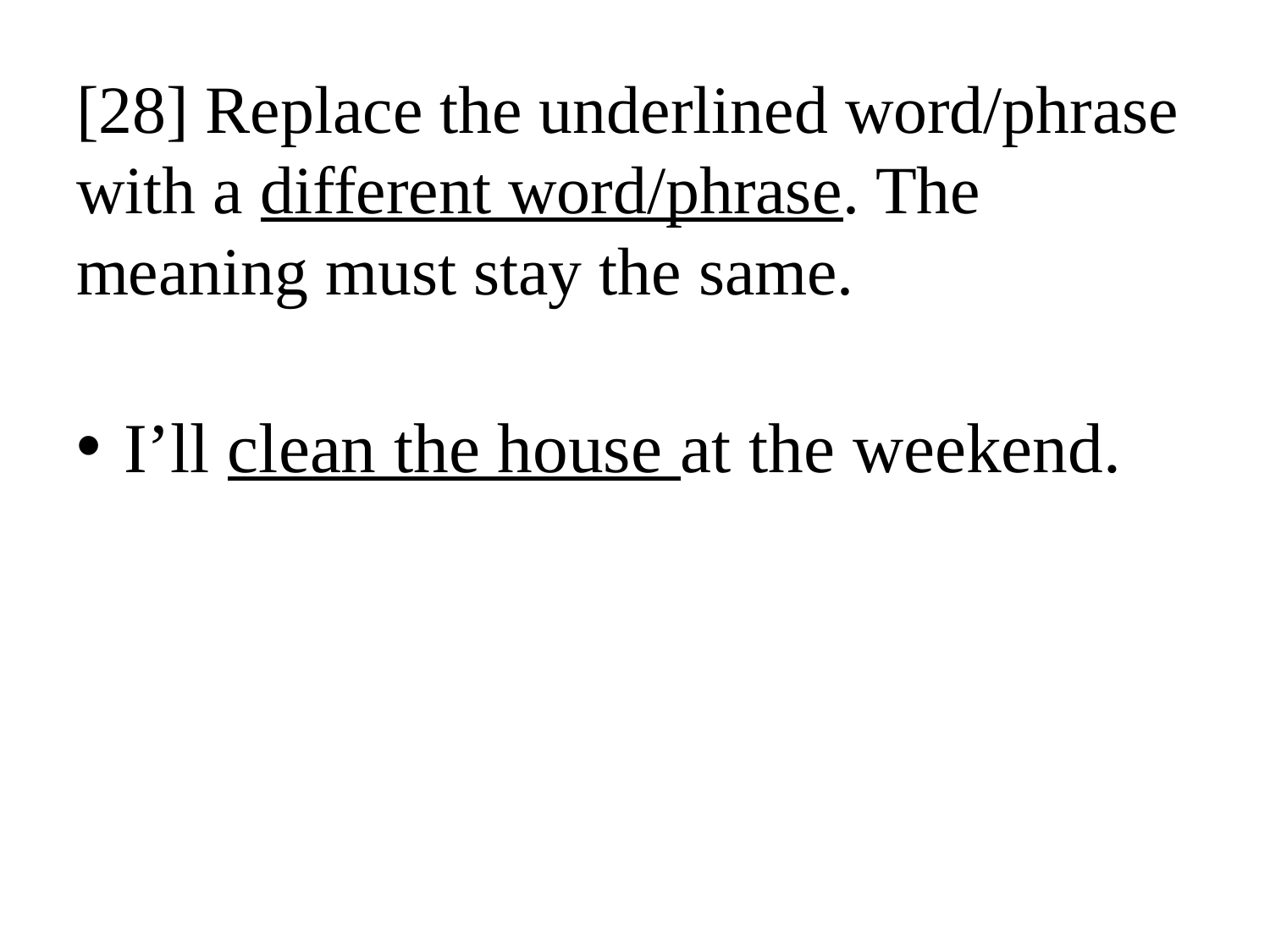

# [28] Replace the underlined word/phrase with a different word/phrase. The meaning must stay the same.
I’ll clean the house at the weekend.